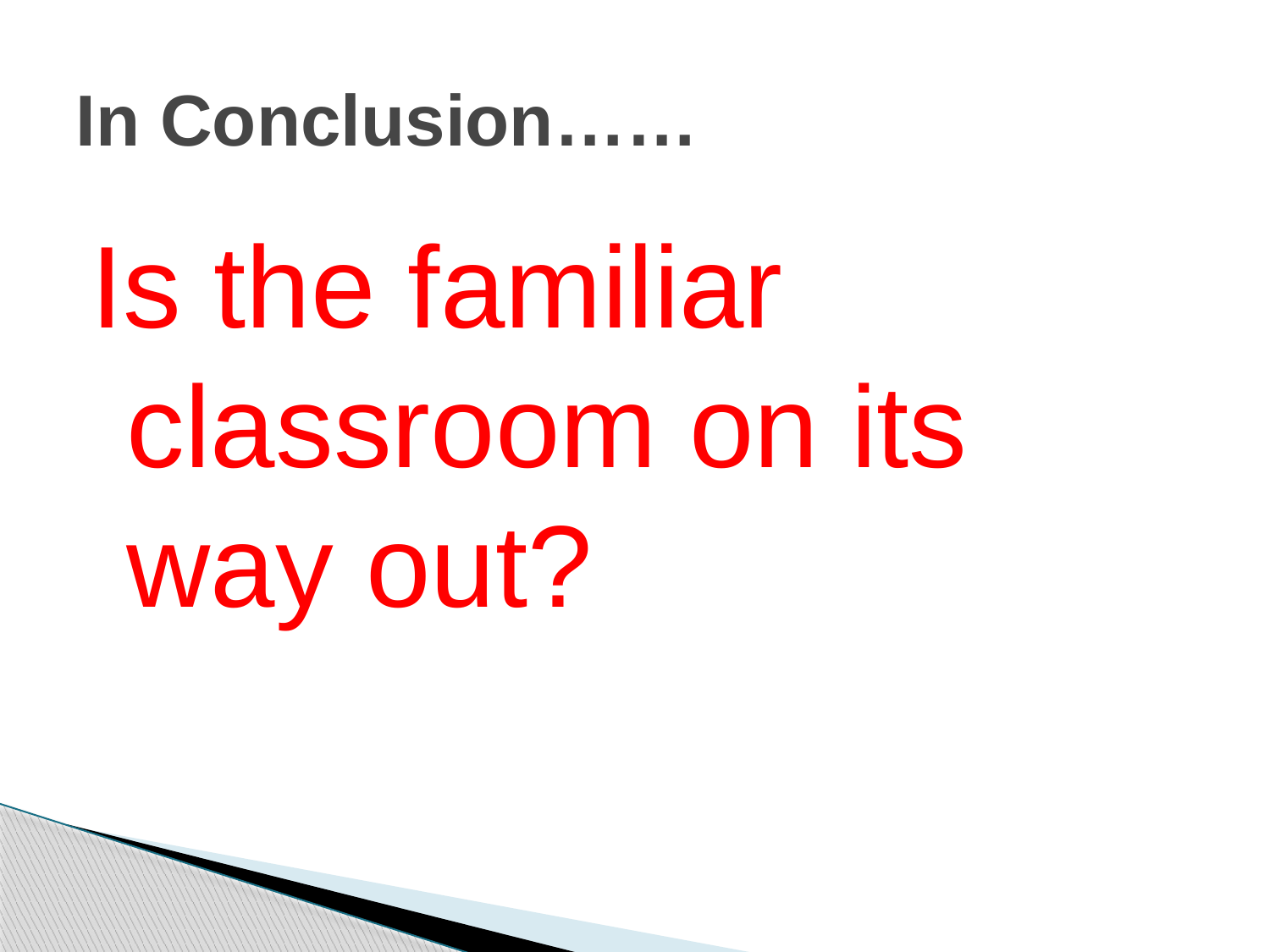

# In Conclusion……
Is the familiar classroom on its way out?